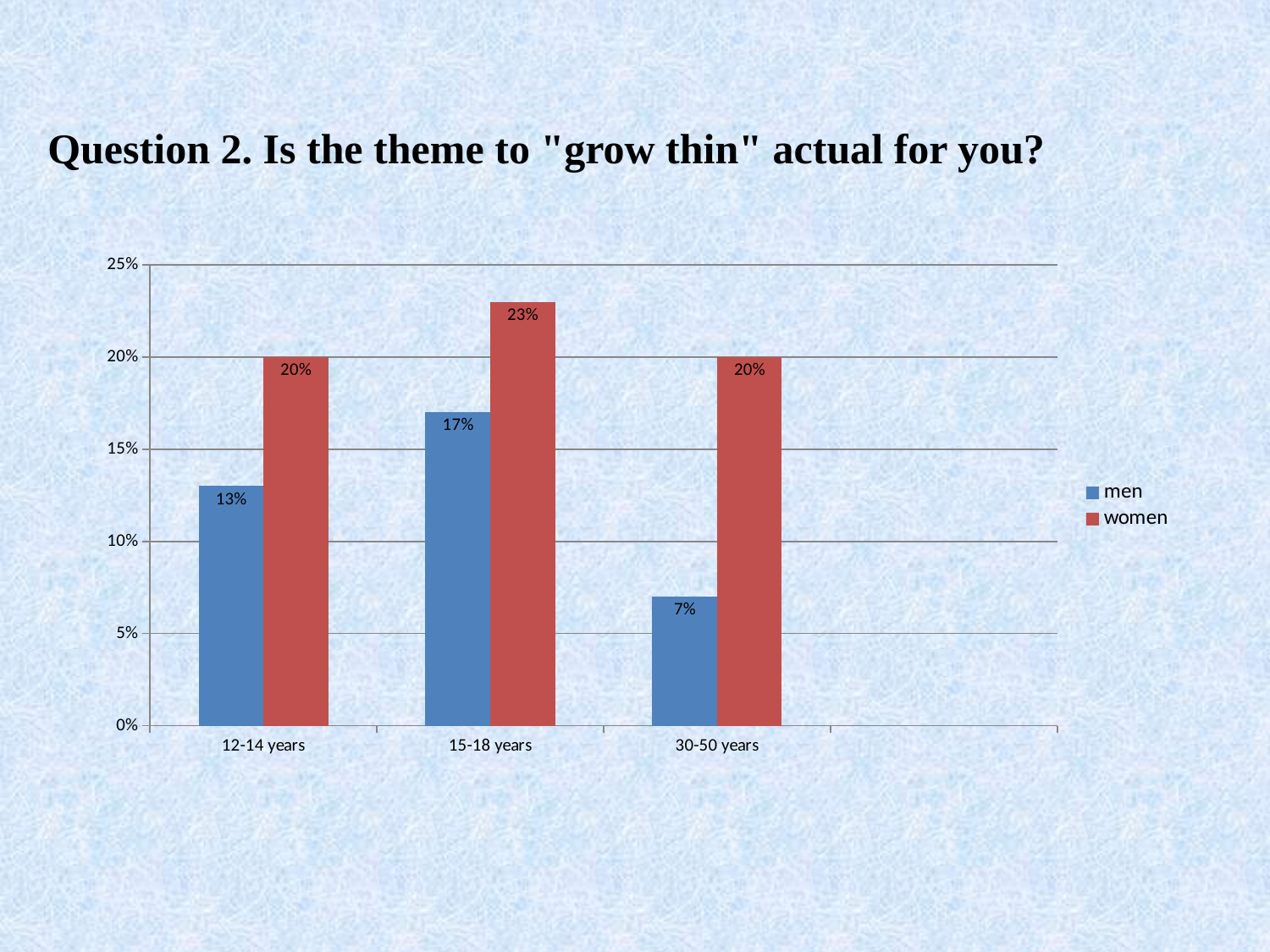

Question 2. Is the theme to "grow thin" actual for you?

### Chart

| Category | men | women |
|---|---|---|
| 12-14 years | 0.13 | 0.2 |
| 15-18 years | 0.17 | 0.23 |
| 30-50 years | 0.07000000000000002 | 0.2 |